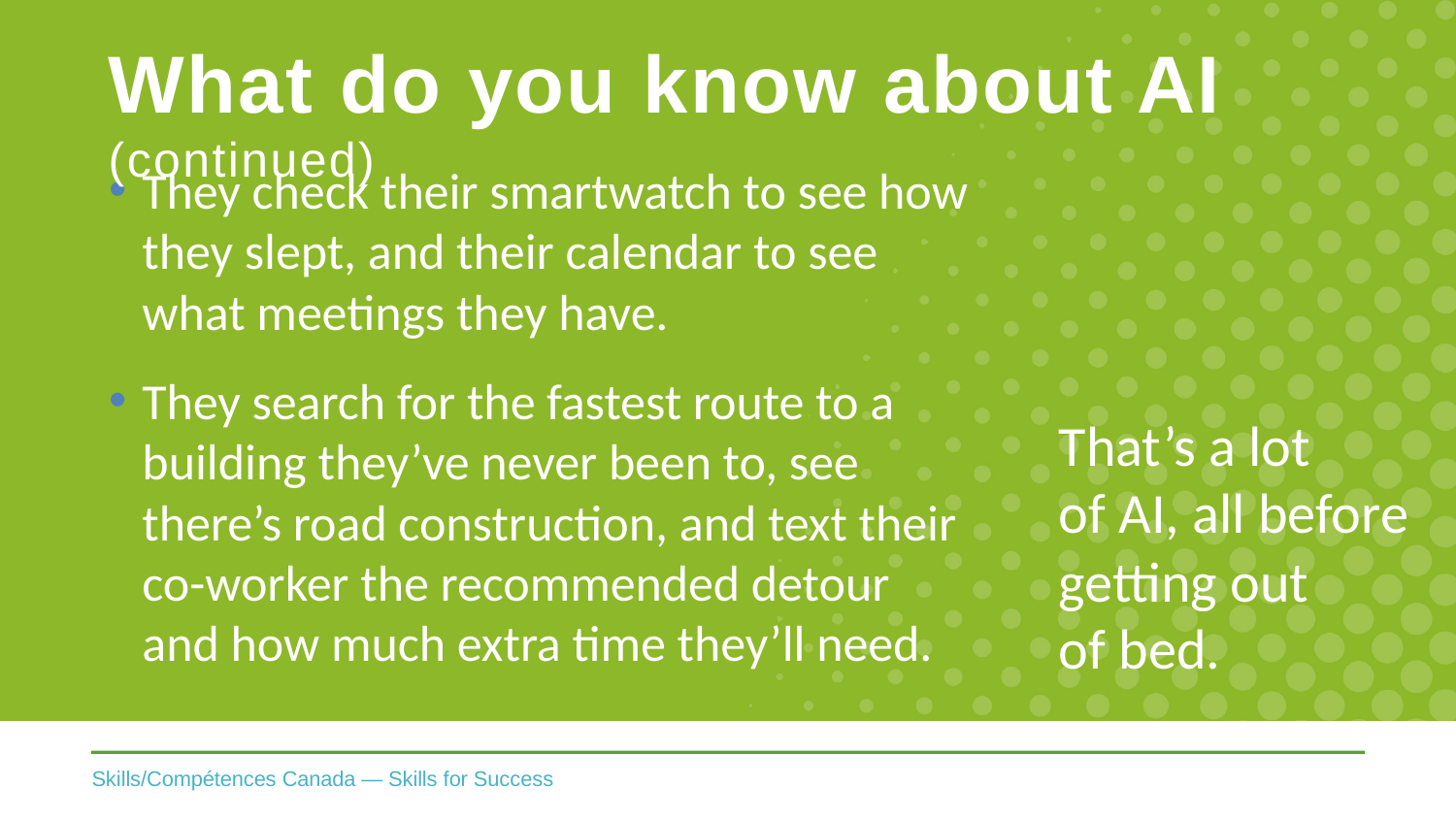

# What do you know about AI   (continued)
They check their smartwatch to see how they slept, and their calendar to see what meetings they have.
They search for the fastest route to a building they’ve never been to, see there’s road construction, and text their co-worker the recommended detour and how much extra time they’ll need.
That’s a lot
of AI, all before getting out
of bed.